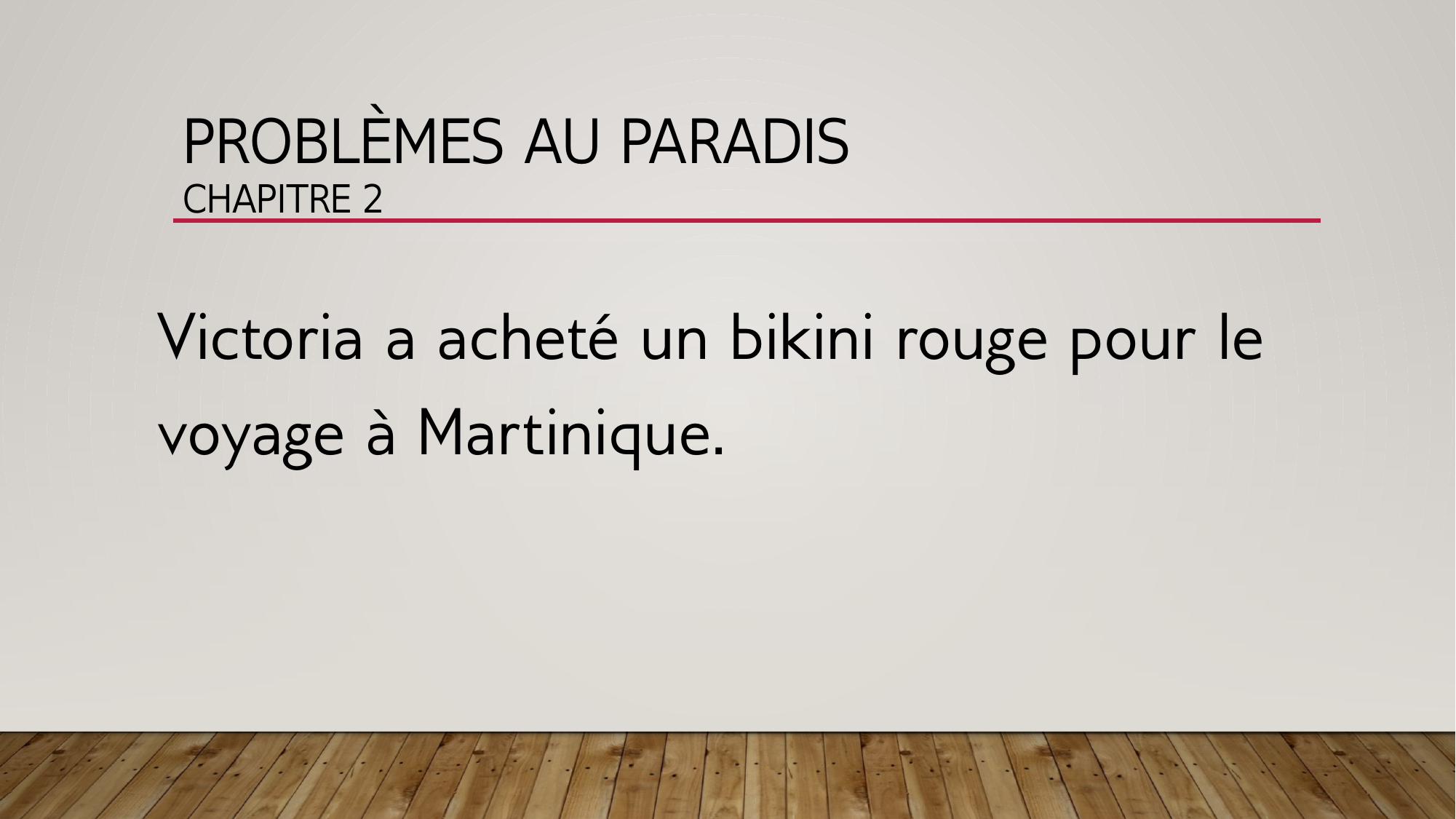

# Problèmes au paradis chapitre 2
Victoria a acheté un bikini rouge pour le voyage à Martinique.